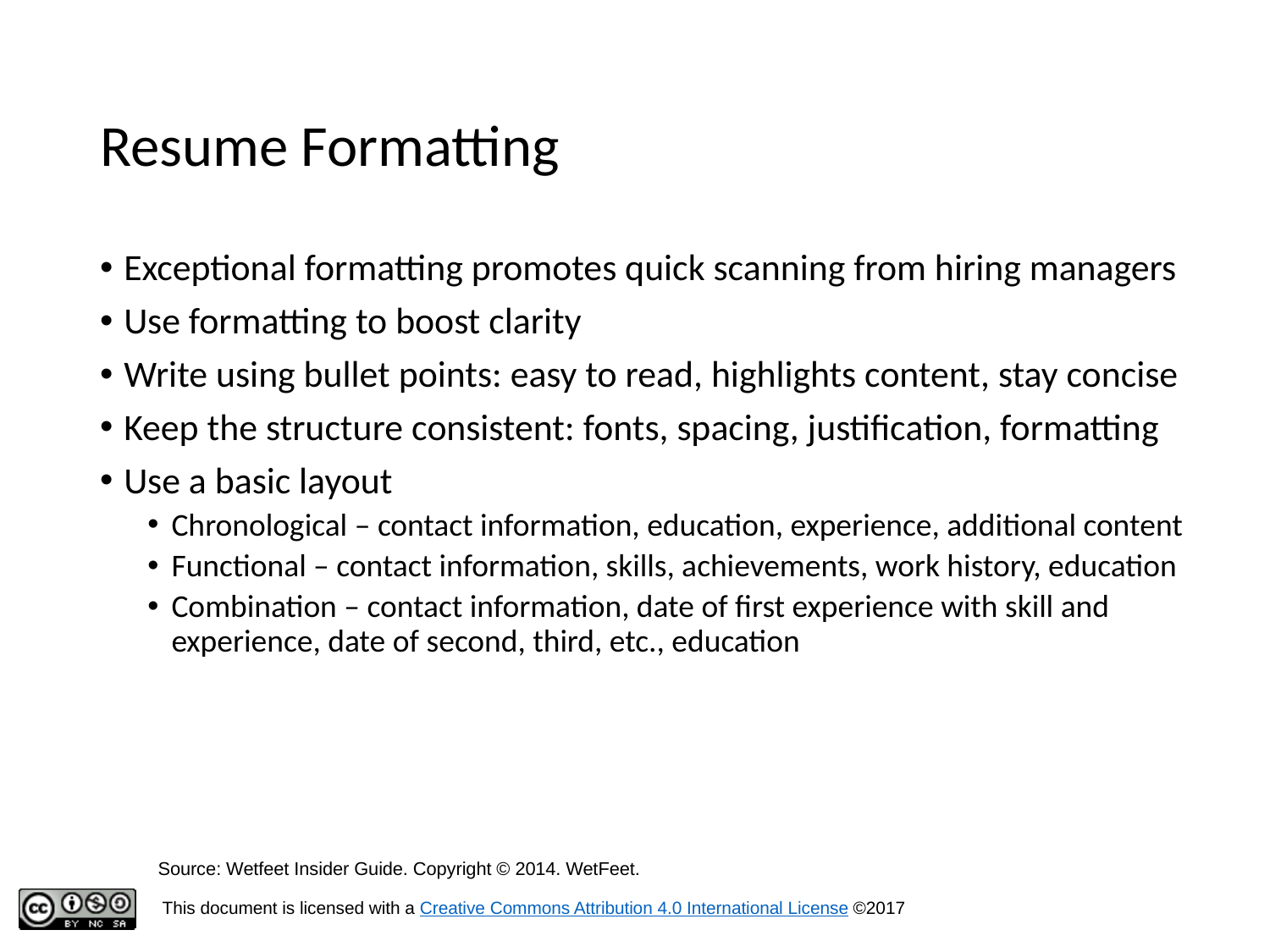

# Resume Formatting
Exceptional formatting promotes quick scanning from hiring managers
Use formatting to boost clarity
Write using bullet points: easy to read, highlights content, stay concise
Keep the structure consistent: fonts, spacing, justification, formatting
Use a basic layout
Chronological – contact information, education, experience, additional content
Functional – contact information, skills, achievements, work history, education
Combination – contact information, date of first experience with skill and experience, date of second, third, etc., education

Source: Wetfeet Insider Guide. Copyright © 2014. WetFeet.